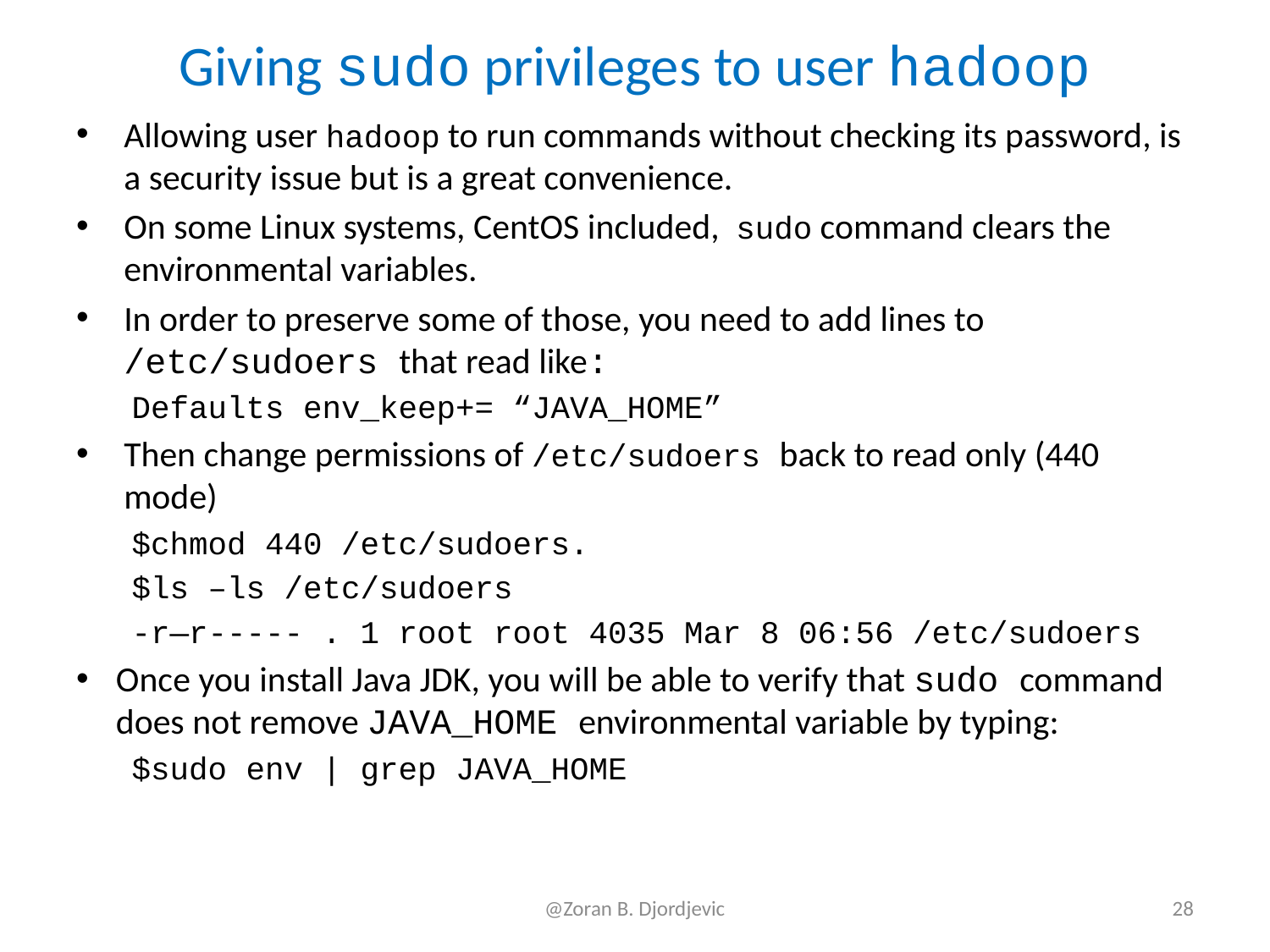

# Giving sudo privileges to user hadoop
Allowing user hadoop to run commands without checking its password, is a security issue but is a great convenience.
On some Linux systems, CentOS included,  sudo command clears the environmental variables.
In order to preserve some of those, you need to add lines to /etc/sudoers that read like:
Defaults env_keep+= “JAVA_HOME”
Then change permissions of /etc/sudoers back to read only (440 mode)
$chmod 440 /etc/sudoers.
$ls –ls /etc/sudoers
-r—r----- . 1 root root 4035 Mar 8 06:56 /etc/sudoers
Once you install Java JDK, you will be able to verify that sudo command does not remove JAVA_HOME environmental variable by typing:
$sudo env | grep JAVA_HOME

@Zoran B. Djordjevic
28